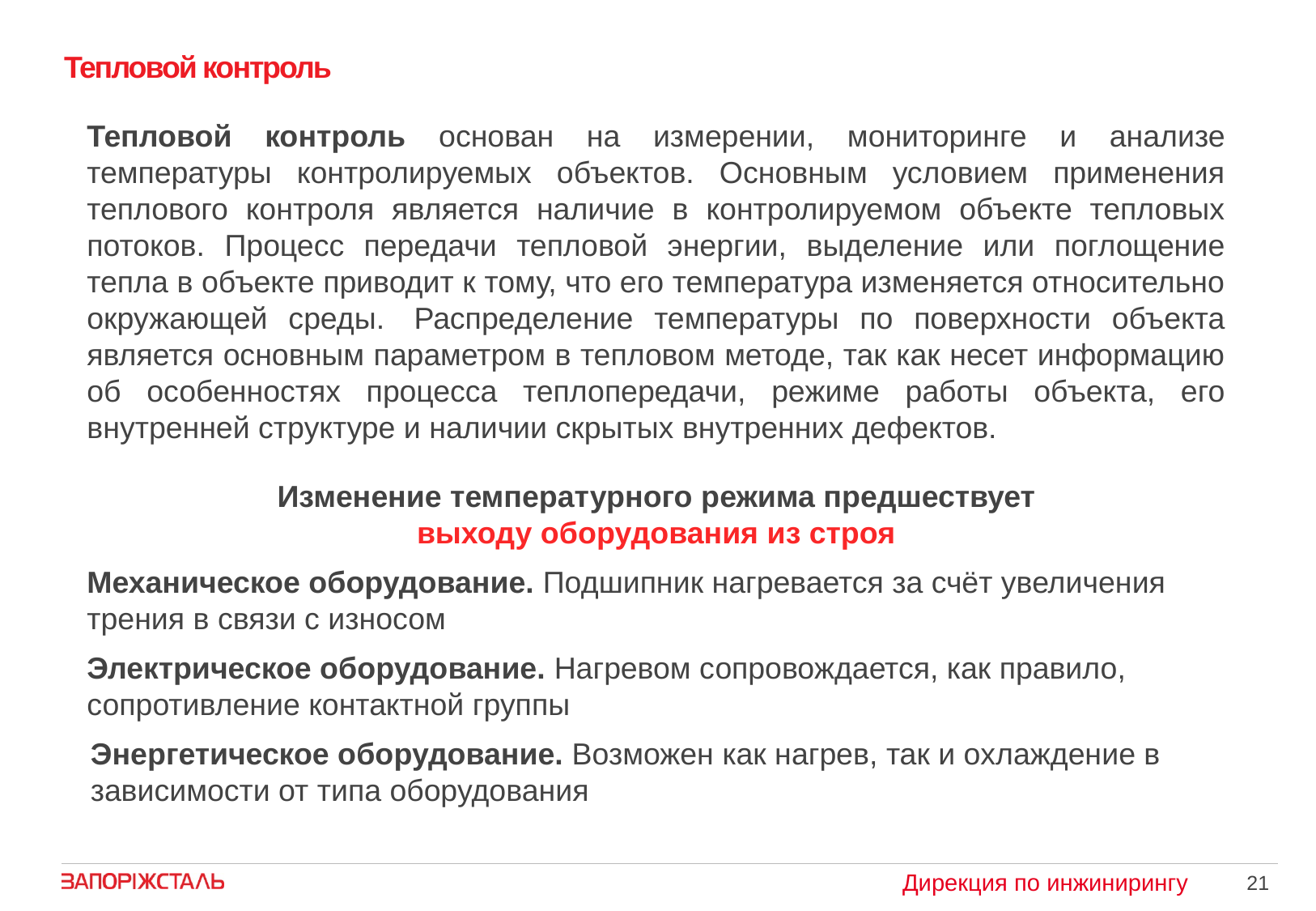

# Тепловой контроль
Тепловой контроль основан на измерении, мониторинге и анализе температуры контролируемых объектов. Основным условием применения теплового контроля является наличие в контролируемом объекте тепловых потоков. Процесс передачи тепловой энергии, выделение или поглощение тепла в объекте приводит к тому, что его температура изменяется относительно окружающей среды.  Распределение температуры по поверхности объекта является основным параметром в тепловом методе, так как несет информацию об особенностях процесса теплопередачи, режиме работы объекта, его внутренней структуре и наличии скрытых внутренних дефектов.
Изменение температурного режима предшествует выходу оборудования из строя
Механическое оборудование. Подшипник нагревается за счёт увеличения трения в связи с износом
Электрическое оборудование. Нагревом сопровождается, как правило, сопротивление контактной группы
Энергетическое оборудование. Возможен как нагрев, так и охлаждение в зависимости от типа оборудования
21